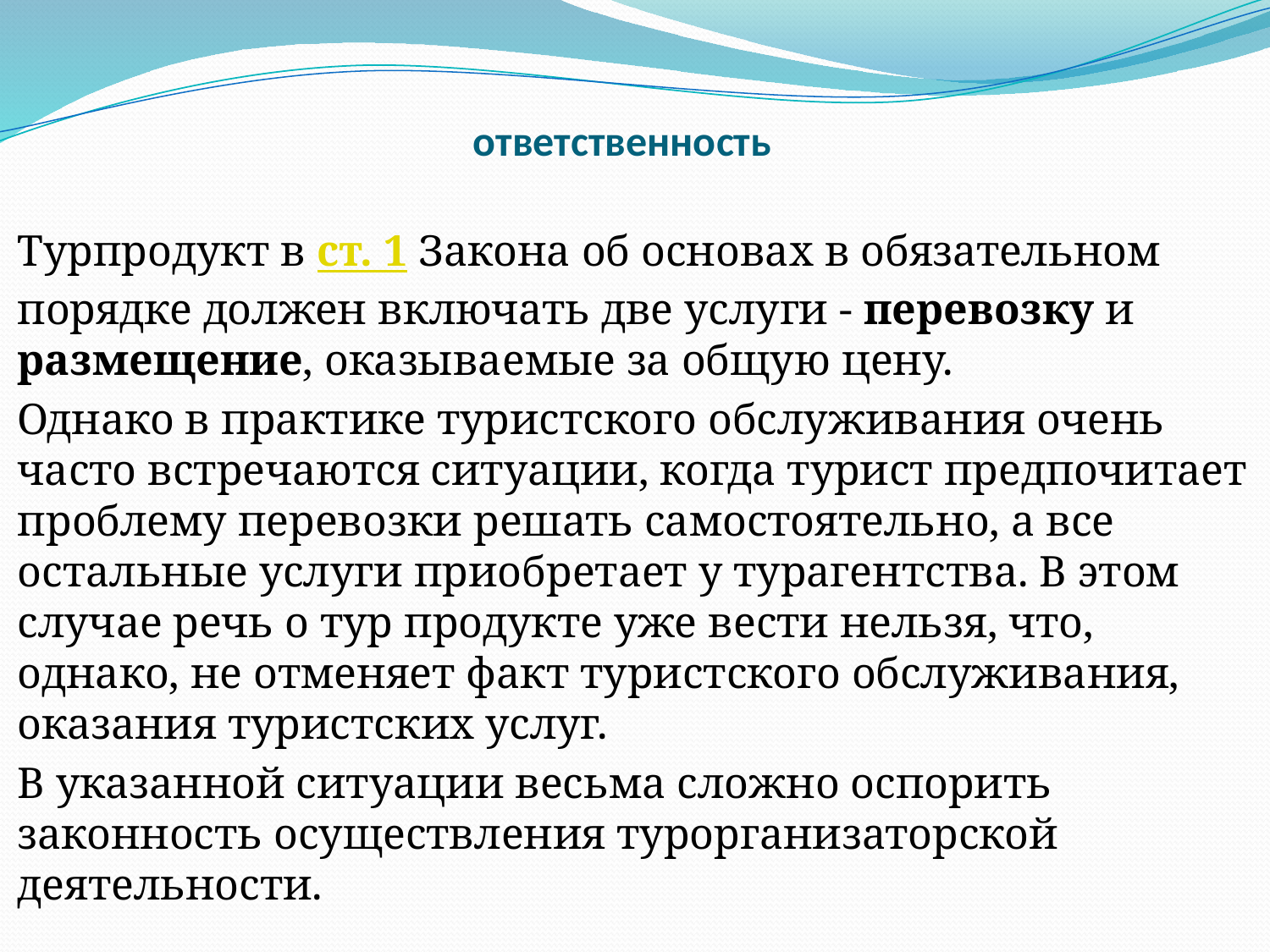

ответственность

Турпродукт в ст. 1 Закона об основах в обязательном порядке должен включать две услуги - перевозку и размещение, оказываемые за общую цену.
Однако в практике туристского обслуживания очень часто встречаются ситуации, когда турист предпочитает проблему перевозки решать самостоятельно, а все остальные услуги приобретает у турагентства. В этом случае речь о тур продукте уже вести нельзя, что, однако, не отменяет факт туристского обслуживания, оказания туристских услуг.
В указанной ситуации весьма сложно оспорить законность осуществления турорганизаторской деятельности.